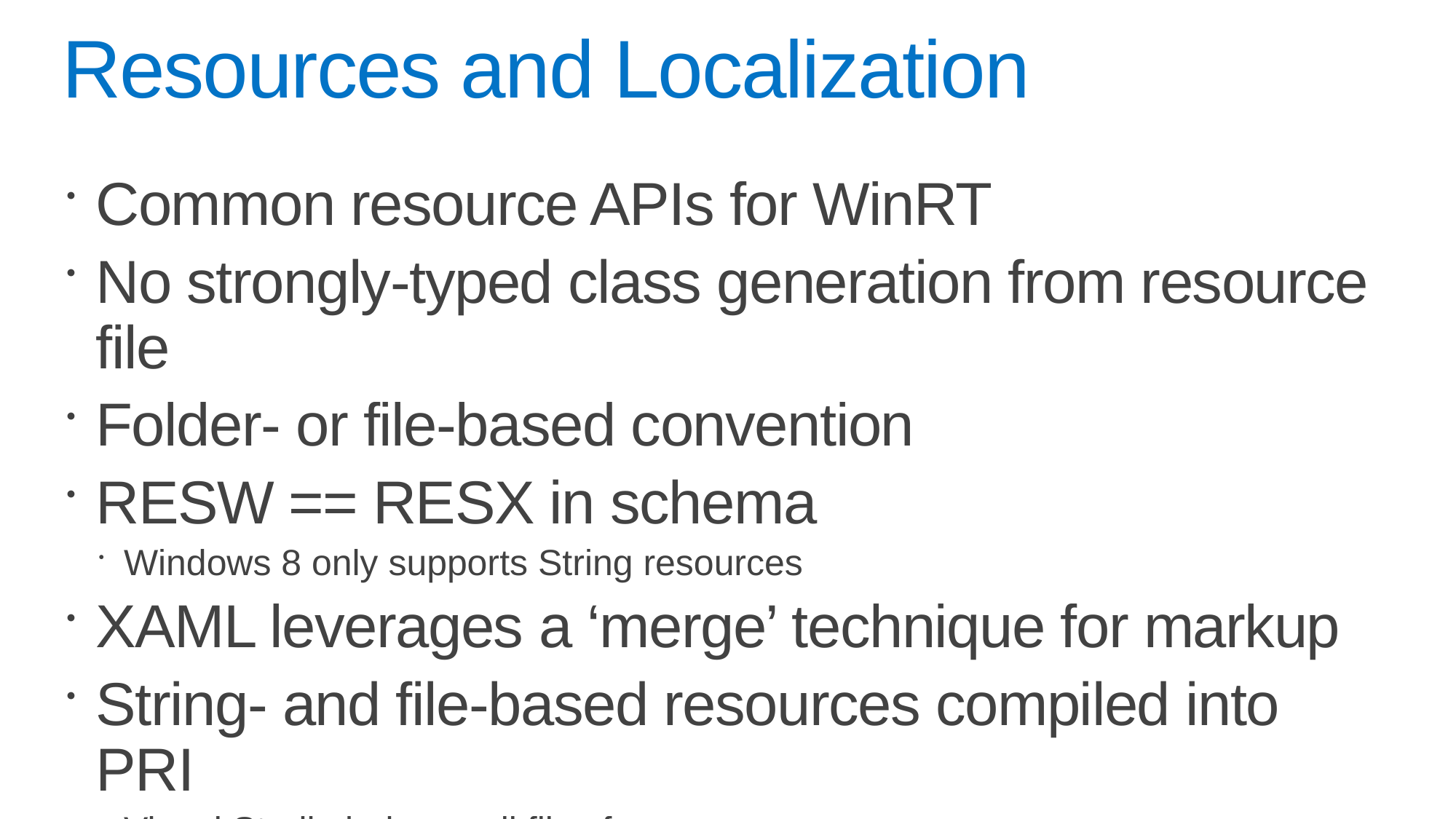

# Resources and Localization
Common resource APIs for WinRT
No strongly-typed class generation from resource file
Folder- or file-based convention
RESW == RESX in schema
Windows 8 only supports String resources
XAML leverages a ‘merge’ technique for markup
String- and file-based resources compiled into PRI
Visual Studio indexes all files for you